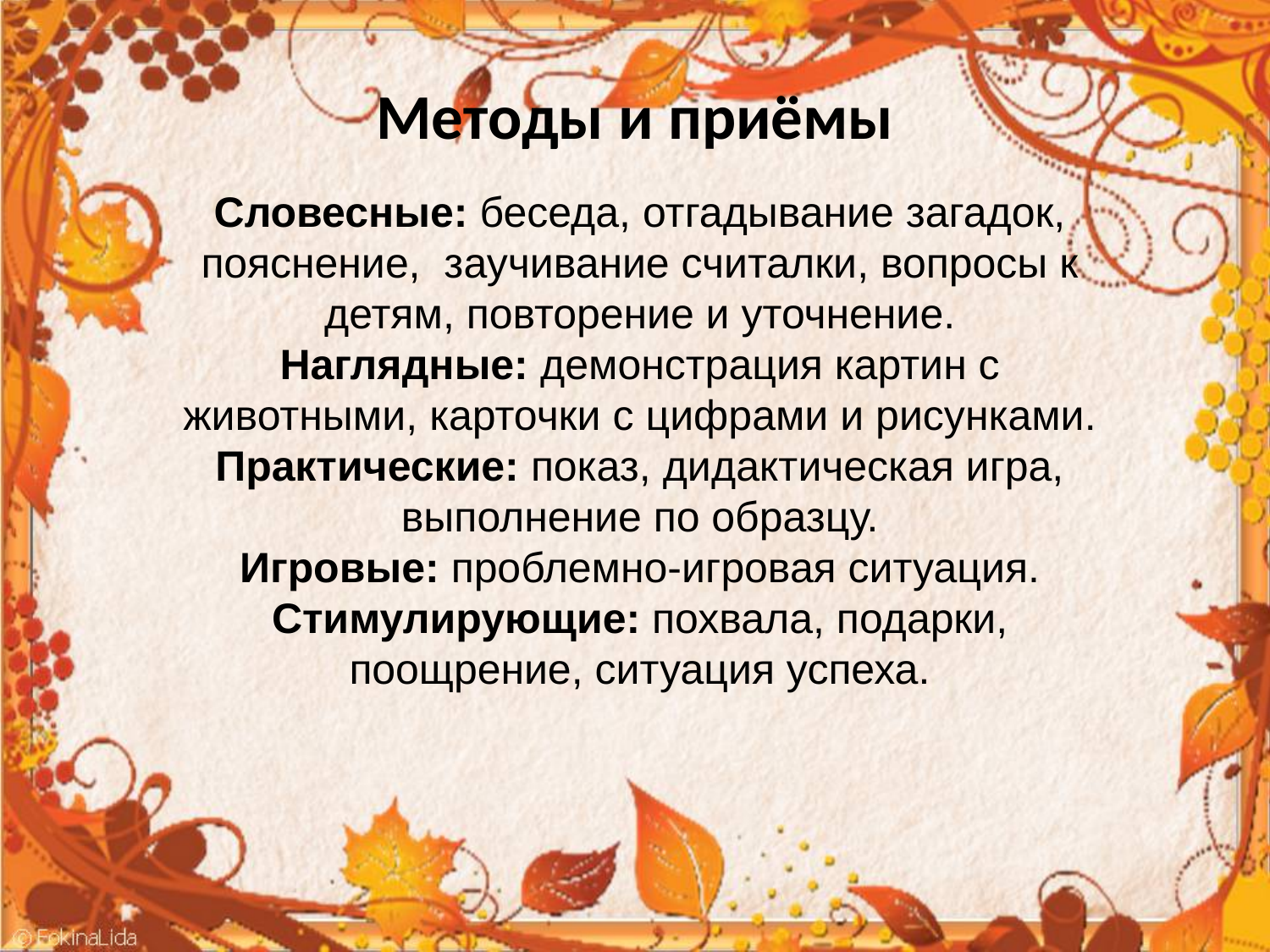

# Методы и приёмы
Словесные: беседа, отгадывание загадок, пояснение,  заучивание считалки, вопросы к детям, повторение и уточнение.
Наглядные: демонстрация картин с животными, карточки с цифрами и рисунками.
Практические: показ, дидактическая игра, выполнение по образцу.
Игровые: проблемно-игровая ситуация.
Стимулирующие: похвала, подарки, поощрение, ситуация успеха.